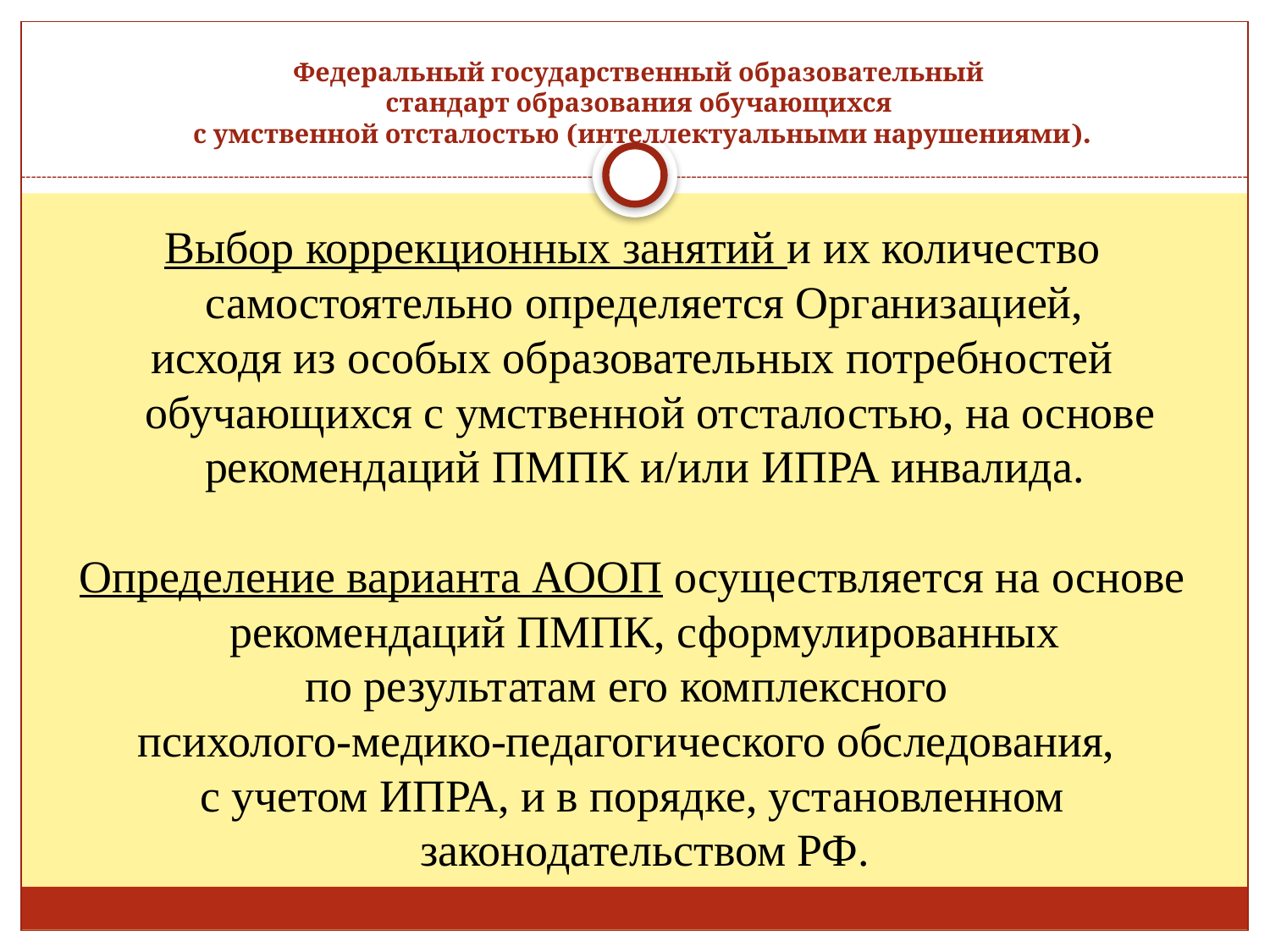

# Федеральный государственный образовательный стандарт образования обучающихся с умственной отсталостью (интеллектуальными нарушениями).
Выбор коррекционных занятий и их количество самостоятельно определяется Организацией,
исходя из особых образовательных потребностей обучающихся с умственной отсталостью, на основе рекомендаций ПМПК и/или ИПРА инвалида.

Определение варианта АООП осуществляется на основе рекомендаций ПМПК, сформулированных
по результатам его комплексного
психолого-медико-педагогического обследования,
с учетом ИПРА, и в порядке, установленном законодательством РФ.